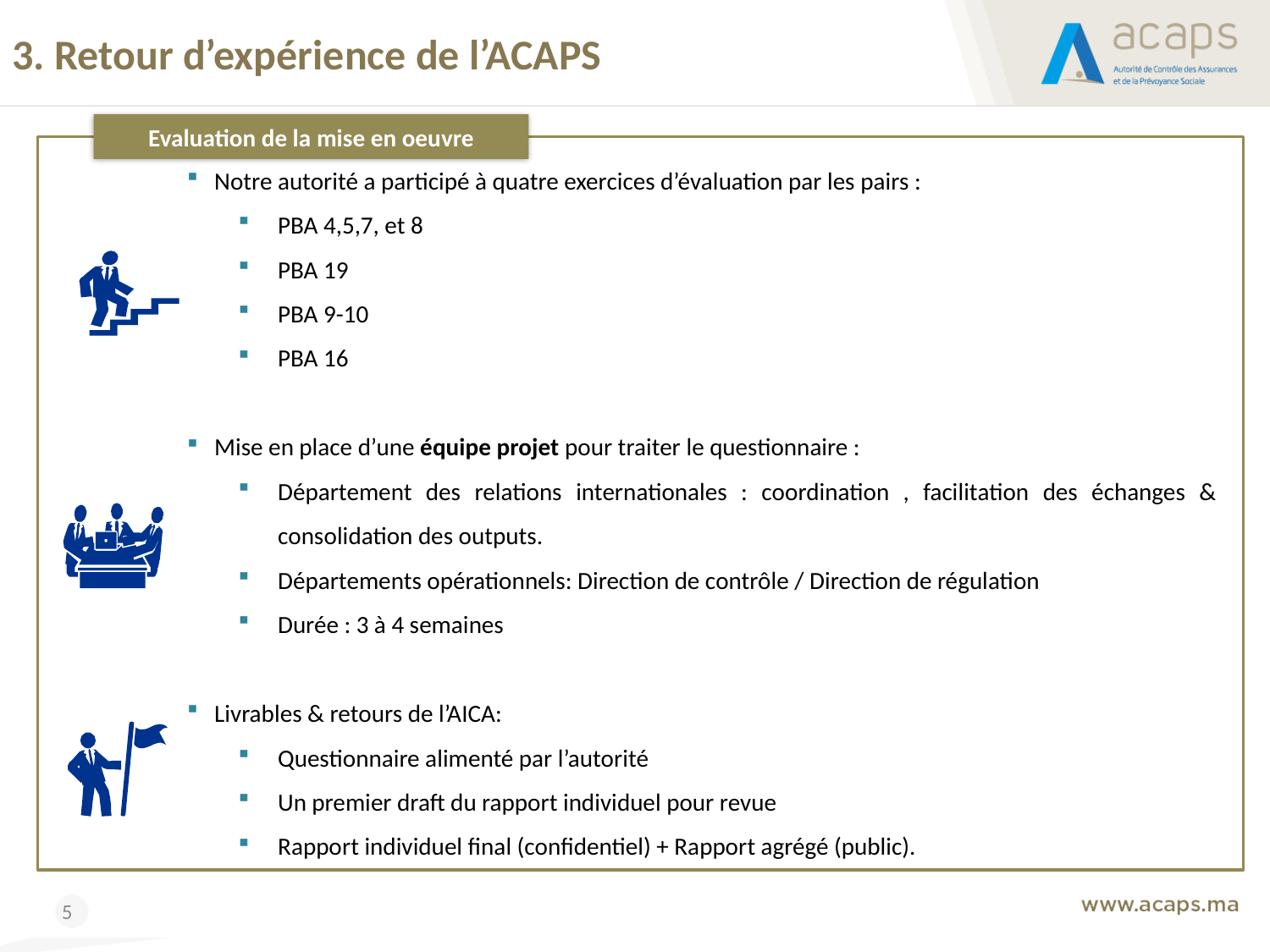

3. Retour d’expérience de l’ACAPS
Evaluation de la mise en oeuvre

Notre autorité a participé à quatre exercices d’évaluation par les pairs :
PBA 4,5,7, et 8
PBA 19
PBA 9-10
PBA 16

Mise en place d’une équipe projet pour traiter le questionnaire :
Département des relations internationales : coordination , facilitation des échanges & consolidation des outputs.
Départements opérationnels: Direction de contrôle / Direction de régulation
Durée : 3 à 4 semaines

Livrables & retours de l’AICA:
Questionnaire alimenté par l’autorité
Un premier draft du rapport individuel pour revue
Rapport individuel final (confidentiel) + Rapport agrégé (public).

       5